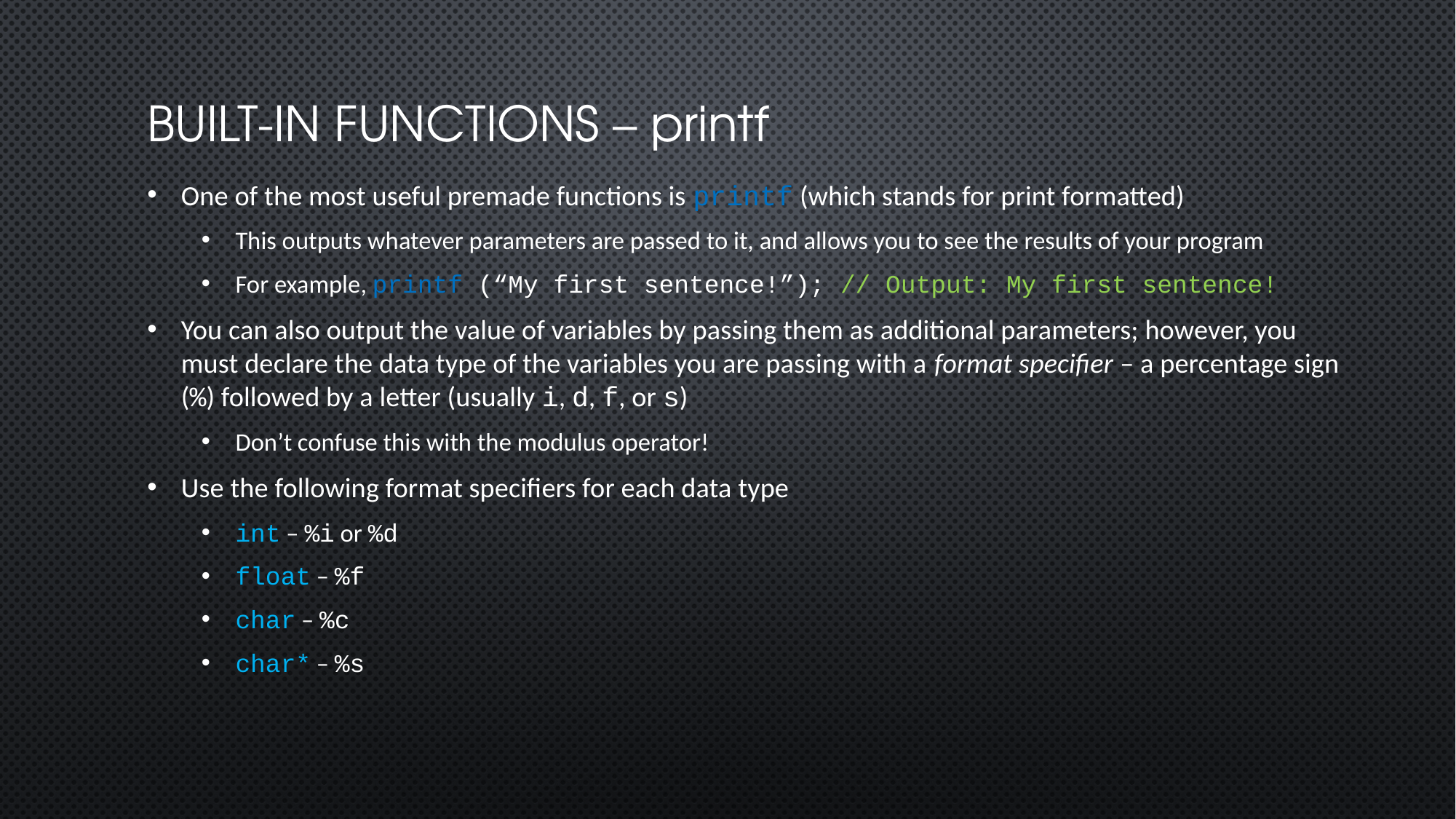

# BUILT-IN FUNCTIONS – printf
One of the most useful premade functions is printf (which stands for print formatted)
This outputs whatever parameters are passed to it, and allows you to see the results of your program
For example, printf (“My first sentence!”); // Output: My first sentence!
You can also output the value of variables by passing them as additional parameters; however, you must declare the data type of the variables you are passing with a format specifier – a percentage sign (%) followed by a letter (usually i, d, f, or s)
Don’t confuse this with the modulus operator!
Use the following format specifiers for each data type
int – %i or %d
float – %f
char – %c
char* – %s